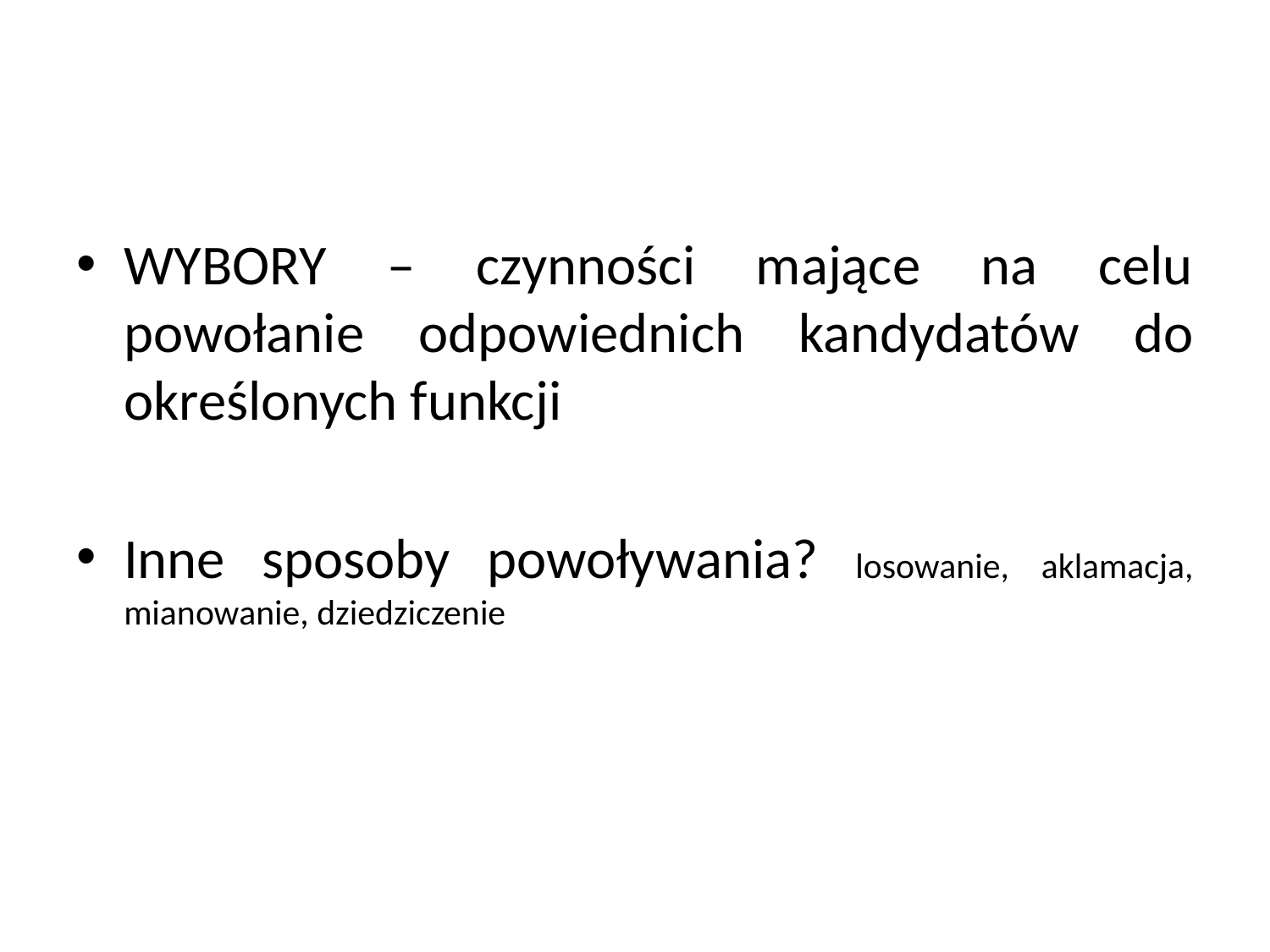

#
WYBORY – czynności mające na celu powołanie odpowiednich kandydatów do określonych funkcji

Inne sposoby powoływania? losowanie, aklamacja, mianowanie, dziedziczenie